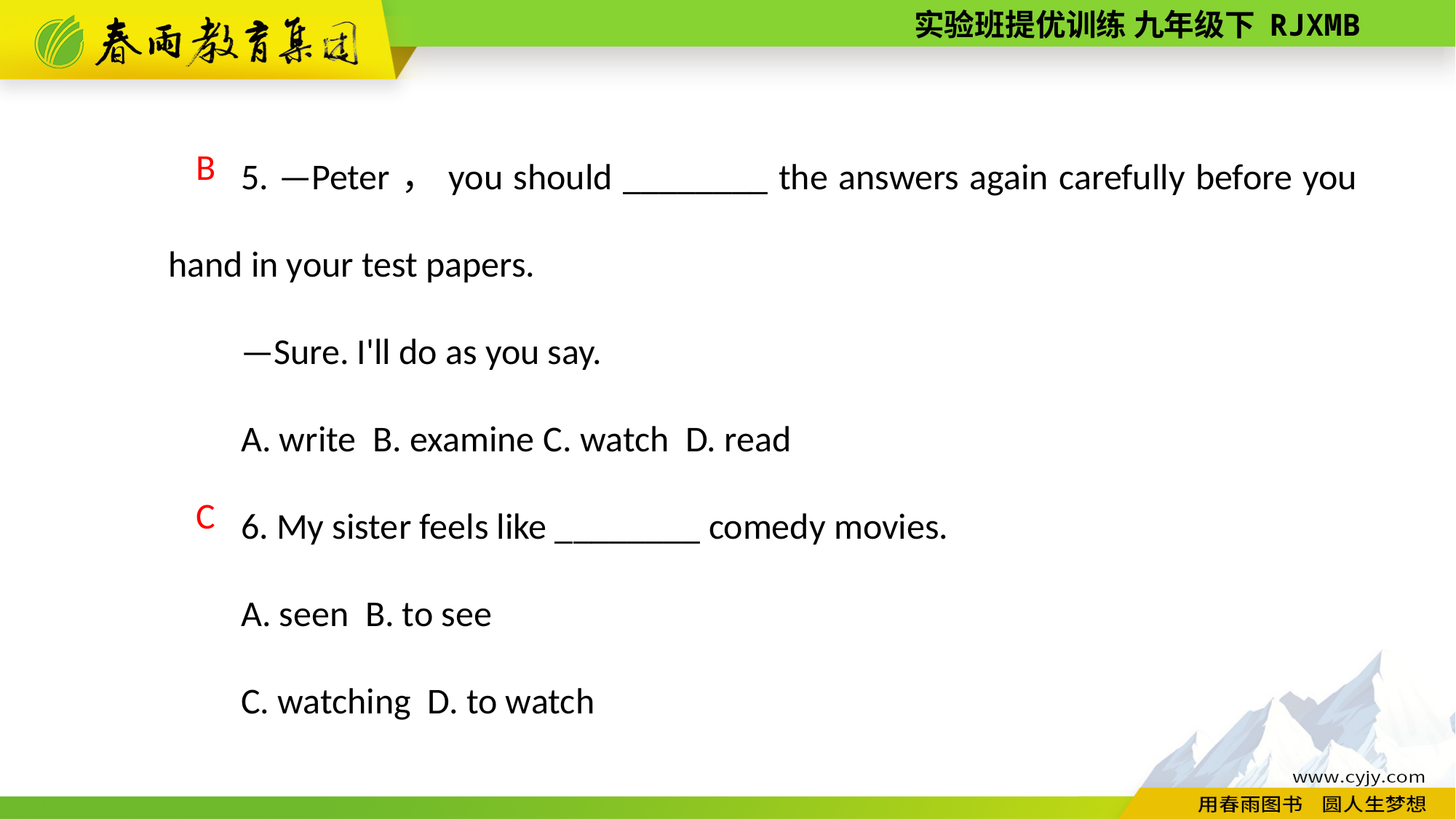

5. —Peter，you should ________ the answers again carefully before you hand in your test papers.
—Sure. I'll do as you say.
A. write  B. examine  C. watch  D. read
6. My sister feels like ________ comedy movies.
A. seen  B. to see
C. watching  D. to watch
B
C